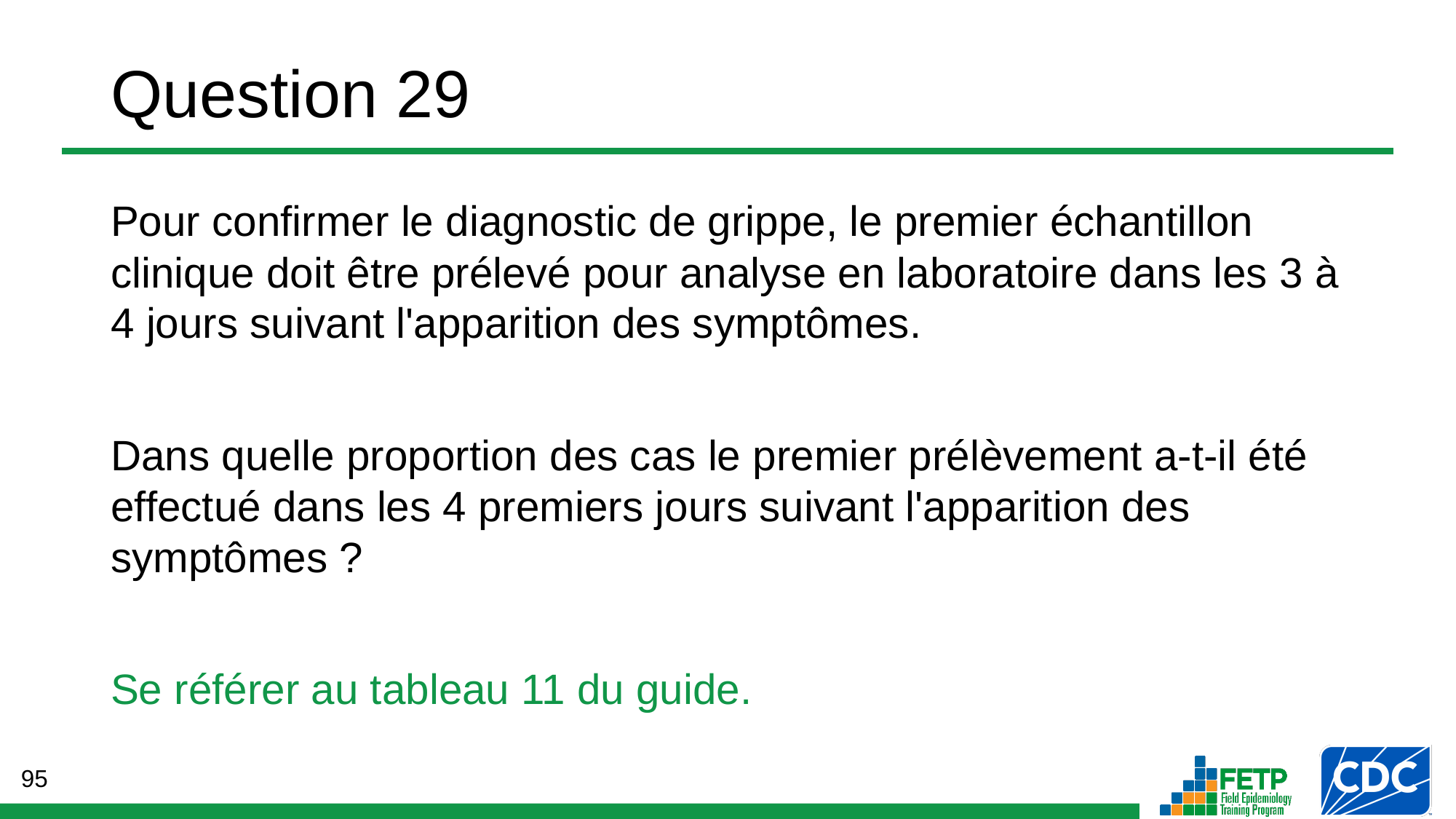

# Question 29
Pour confirmer le diagnostic de grippe, le premier échantillon clinique doit être prélevé pour analyse en laboratoire dans les 3 à 4 jours suivant l'apparition des symptômes.

Dans quelle proportion des cas le premier prélèvement a-t-il été effectué dans les 4 premiers jours suivant l'apparition des symptômes ?

Se référer au tableau 11 du guide.